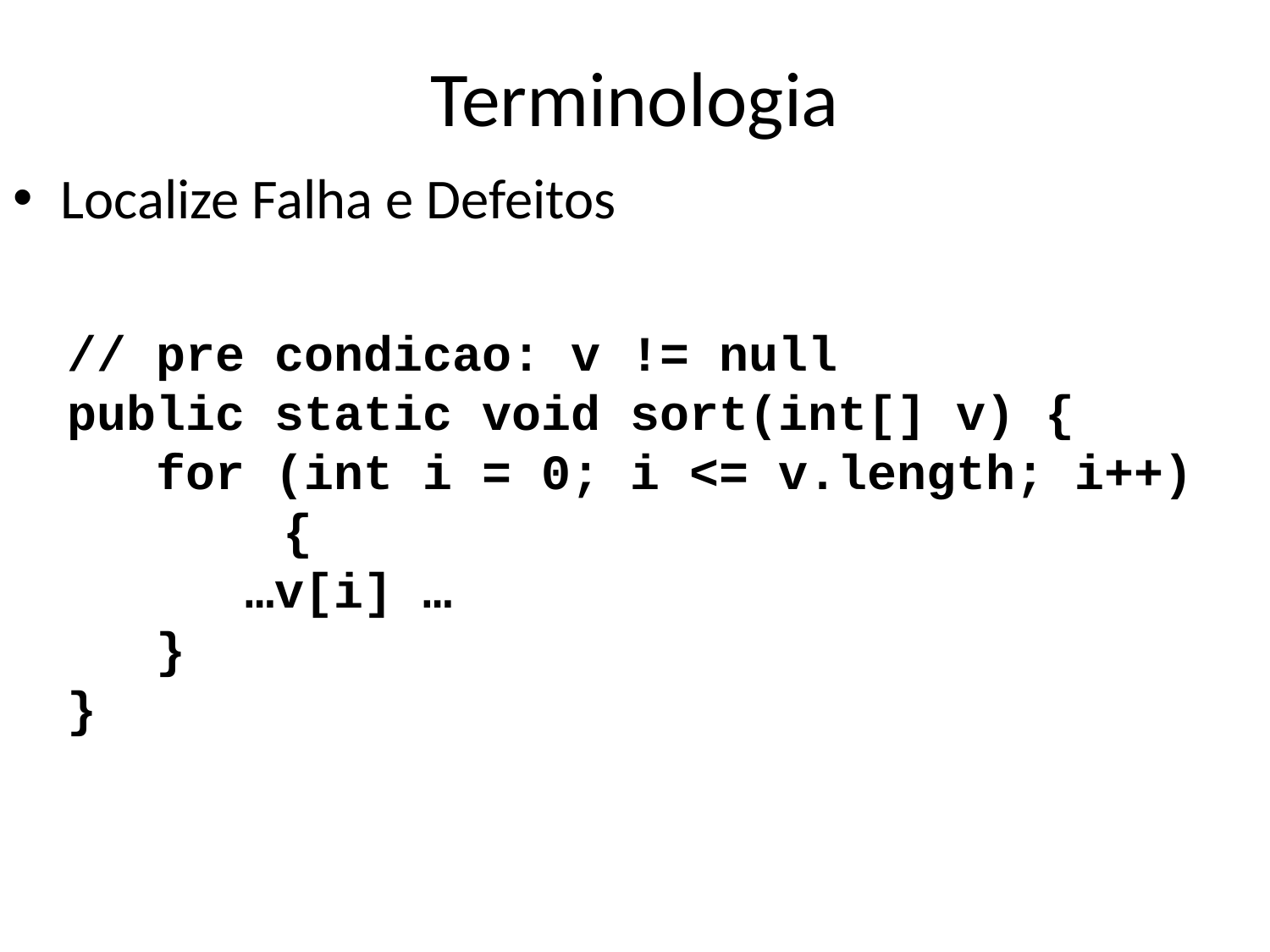

# Terminologia
Localize Falha e Defeitos
// pre condicao: v != null
public static void sort(int[] v) {
   for (int i = 0; i <= v.length; i++)    	   {
      …v[i] …
   }
}